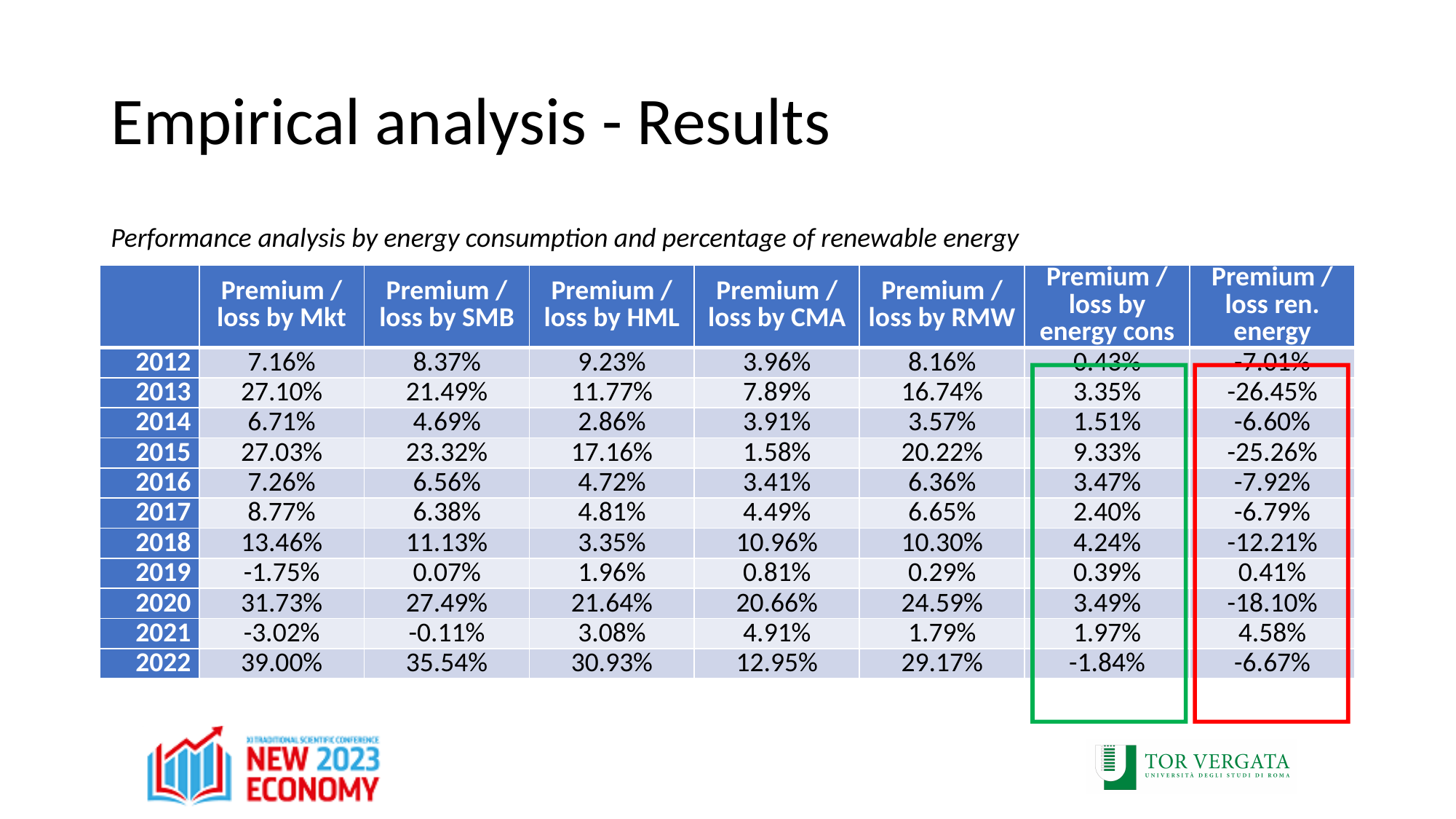

# Empirical analysis - Results
Performance analysis by energy consumption and percentage of renewable energy
|  | Premium / loss by Mkt | Premium / loss by SMB | Premium / loss by HML | Premium / loss by CMA | Premium / loss by RMW | Premium / loss by energy cons | Premium / loss ren. energy |
| --- | --- | --- | --- | --- | --- | --- | --- |
| 2012 | 7.16% | 8.37% | 9.23% | 3.96% | 8.16% | 0.43% | -7.01% |
| 2013 | 27.10% | 21.49% | 11.77% | 7.89% | 16.74% | 3.35% | -26.45% |
| 2014 | 6.71% | 4.69% | 2.86% | 3.91% | 3.57% | 1.51% | -6.60% |
| 2015 | 27.03% | 23.32% | 17.16% | 1.58% | 20.22% | 9.33% | -25.26% |
| 2016 | 7.26% | 6.56% | 4.72% | 3.41% | 6.36% | 3.47% | -7.92% |
| 2017 | 8.77% | 6.38% | 4.81% | 4.49% | 6.65% | 2.40% | -6.79% |
| 2018 | 13.46% | 11.13% | 3.35% | 10.96% | 10.30% | 4.24% | -12.21% |
| 2019 | -1.75% | 0.07% | 1.96% | 0.81% | 0.29% | 0.39% | 0.41% |
| 2020 | 31.73% | 27.49% | 21.64% | 20.66% | 24.59% | 3.49% | -18.10% |
| 2021 | -3.02% | -0.11% | 3.08% | 4.91% | 1.79% | 1.97% | 4.58% |
| 2022 | 39.00% | 35.54% | 30.93% | 12.95% | 29.17% | -1.84% | -6.67% |